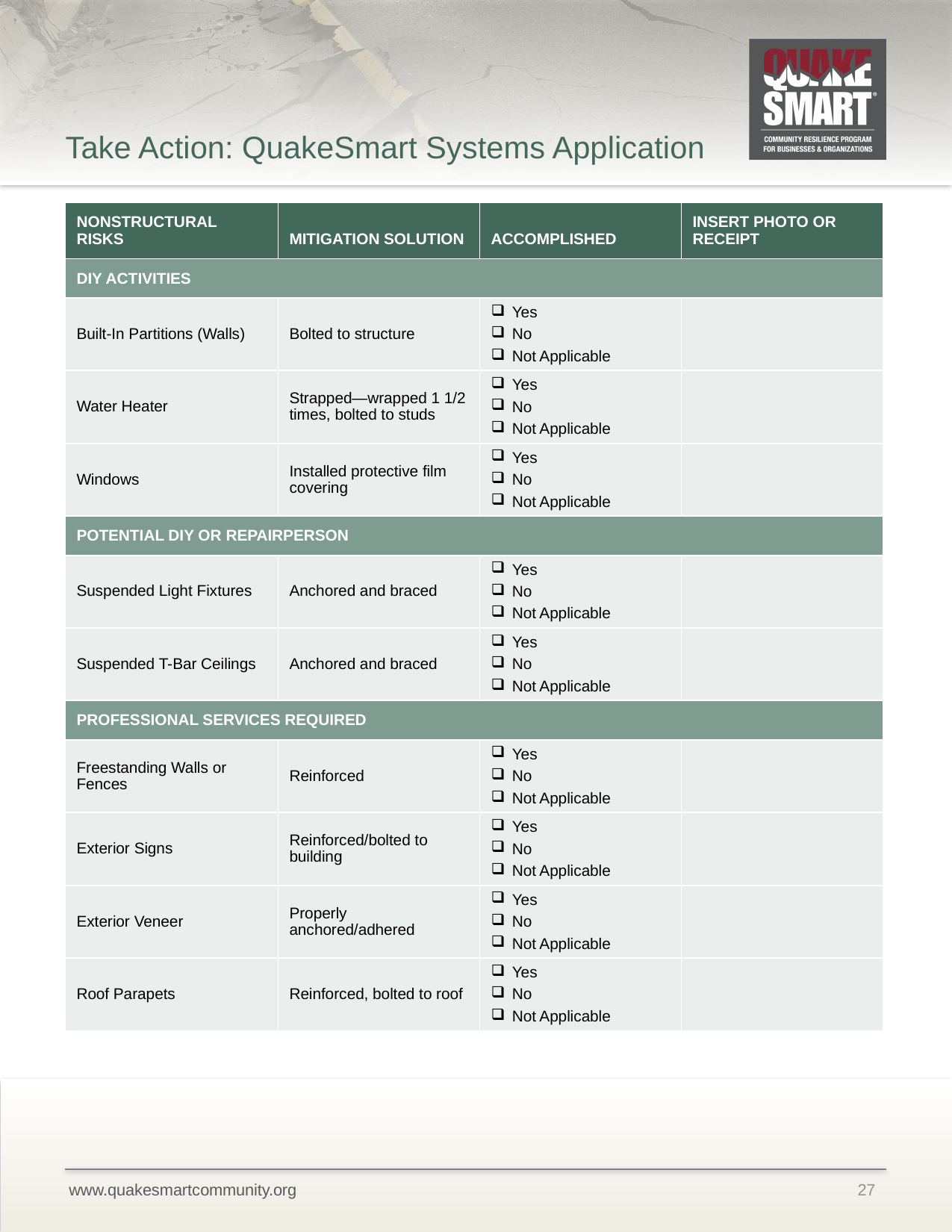

# Take Action: QuakeSmart Systems Application
| NONSTRUCTURAL RISKS | MITIGATION SOLUTION | ACCOMPLISHED | INSERT PHOTO OR RECEIPT |
| --- | --- | --- | --- |
| DIY ACTIVITIES |  |  |  |
| Built-In Partitions (Walls) | Bolted to structure | Yes No Not Applicable |  |
| Water Heater | Strapped—wrapped 1 1/2 times, bolted to studs | Yes No Not Applicable |  |
| Windows | Installed protective film covering | Yes No Not Applicable |  |
| POTENTIAL DIY OR REPAIRPERSON |  |  |  |
| Suspended Light Fixtures | Anchored and braced | Yes No Not Applicable |  |
| Suspended T-Bar Ceilings | Anchored and braced | Yes No Not Applicable |  |
| PROFESSIONAL SERVICES REQUIRED |  |  |  |
| Freestanding Walls or Fences | Reinforced | Yes No Not Applicable |  |
| Exterior Signs | Reinforced/bolted to building | Yes No Not Applicable |  |
| Exterior Veneer | Properly anchored/adhered | Yes No Not Applicable |  |
| Roof Parapets | Reinforced, bolted to roof | Yes No Not Applicable |  |
27